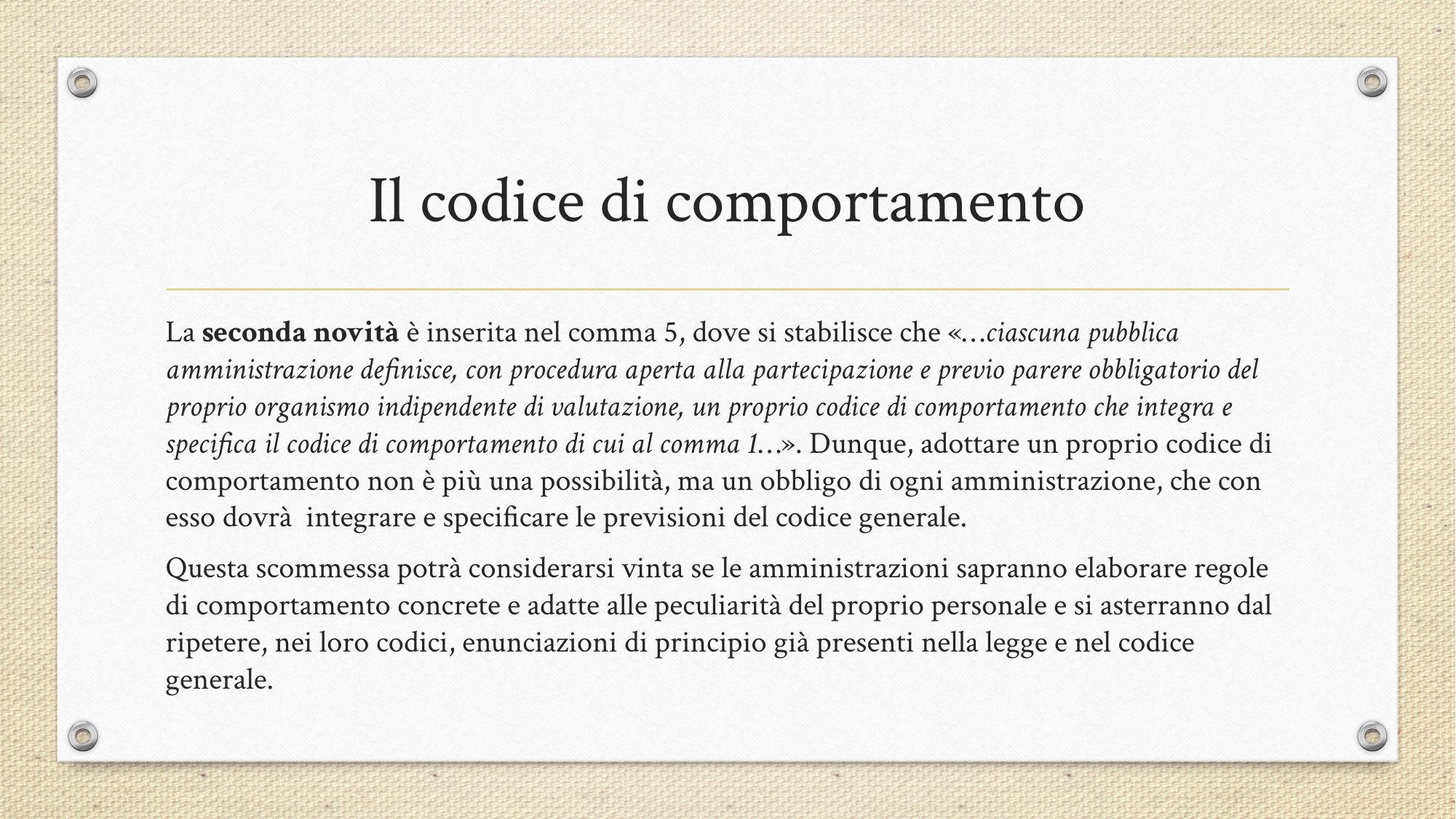

# Il codice di comportamento
La seconda novità è inserita nel comma 5, dove si stabilisce che «…ciascuna pubblica amministrazione definisce, con procedura aperta alla partecipazione e previo parere obbligatorio del proprio organismo indipendente di valutazione, un proprio codice di comportamento che integra e specifica il codice di comportamento di cui al comma 1…». Dunque, adottare un proprio codice di comportamento non è più una possibilità, ma un obbligo di ogni amministrazione, che con esso dovrà  integrare e specificare le previsioni del codice generale.
Questa scommessa potrà considerarsi vinta se le amministrazioni sapranno elaborare regole di comportamento concrete e adatte alle peculiarità del proprio personale e si asterranno dal ripetere, nei loro codici, enunciazioni di principio già presenti nella legge e nel codice generale.